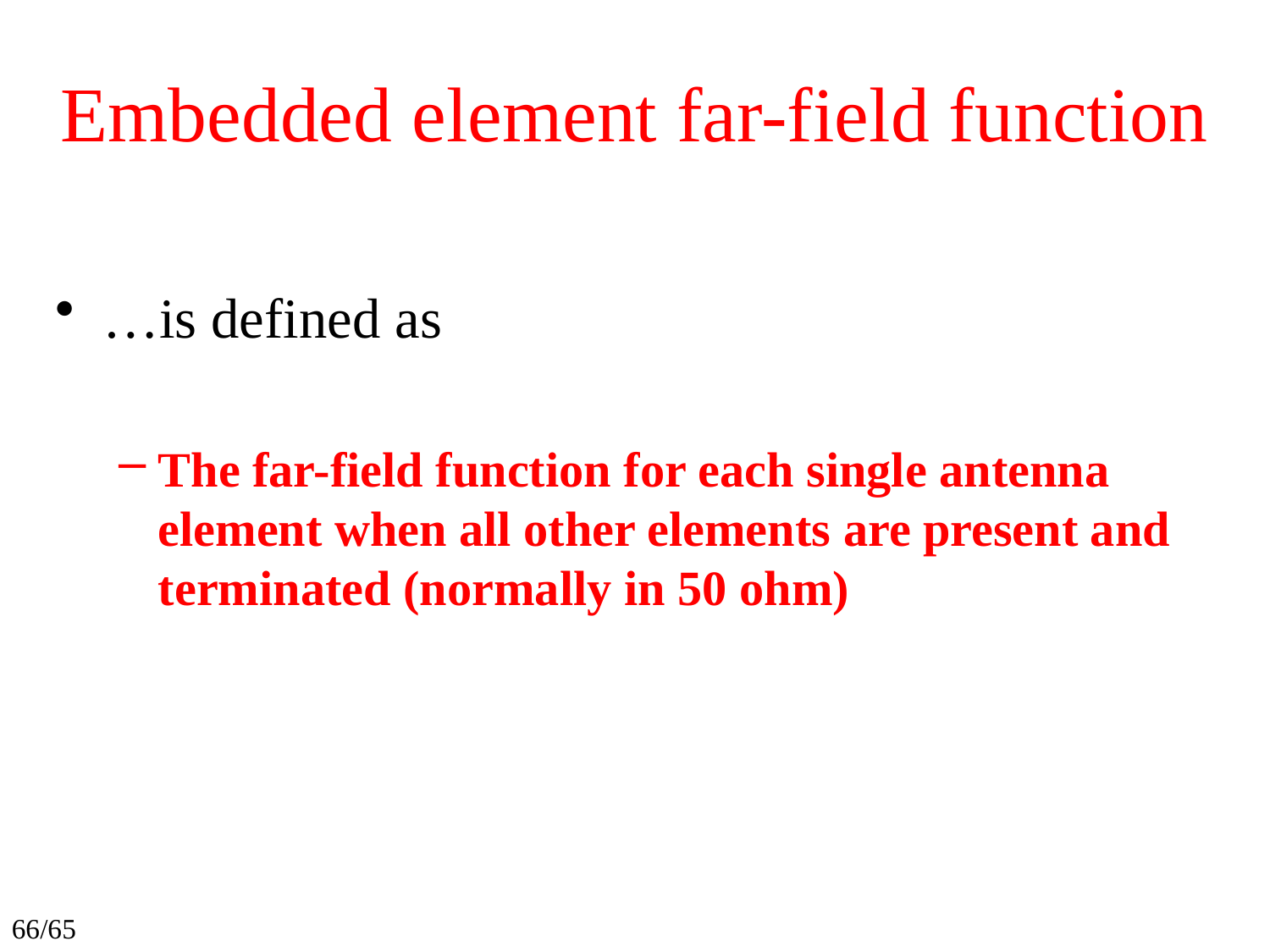

# Embedded element far-field function
…is defined as

The far-field function for each single antenna element when all other elements are present and terminated (normally in 50 ohm)